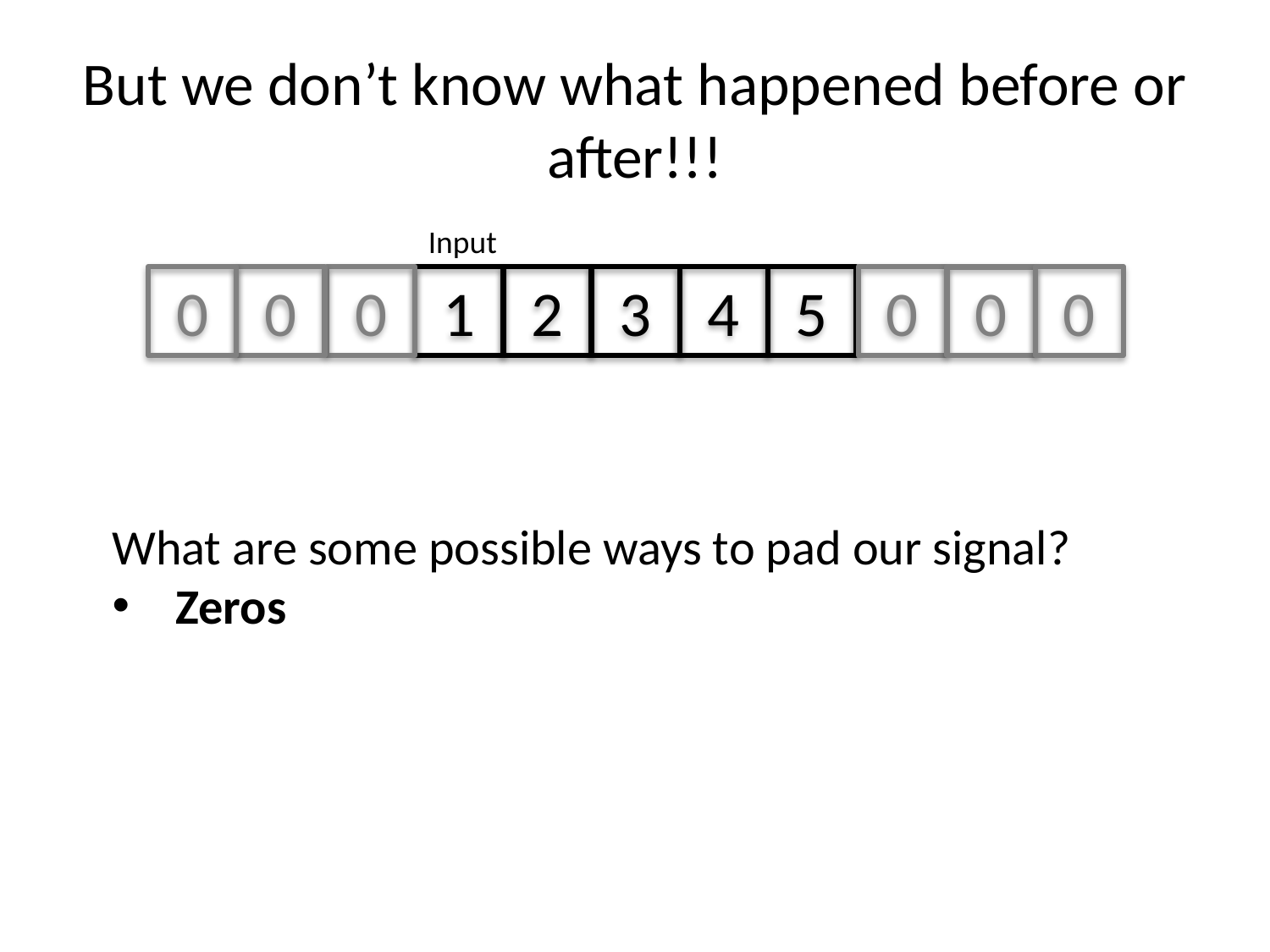

# But we don’t know what happened before or after!!!
Input
0
0
0
0
1
2
3
4
5
0
0
What are some possible ways to pad our signal?
Zeros